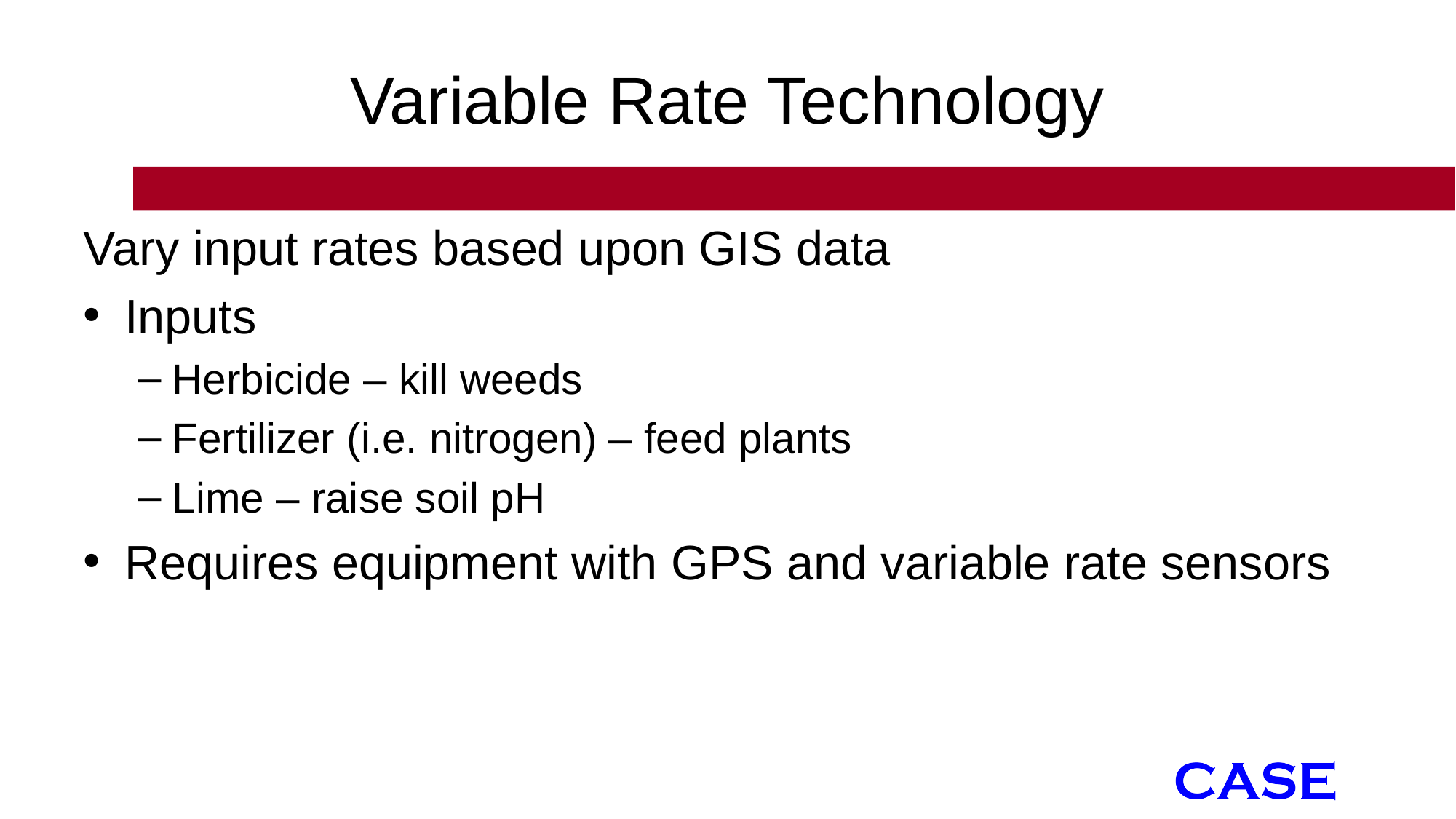

# Variable Rate Technology
Vary input rates based upon GIS data
Inputs
Herbicide – kill weeds
Fertilizer (i.e. nitrogen) – feed plants
Lime – raise soil pH
Requires equipment with GPS and variable rate sensors